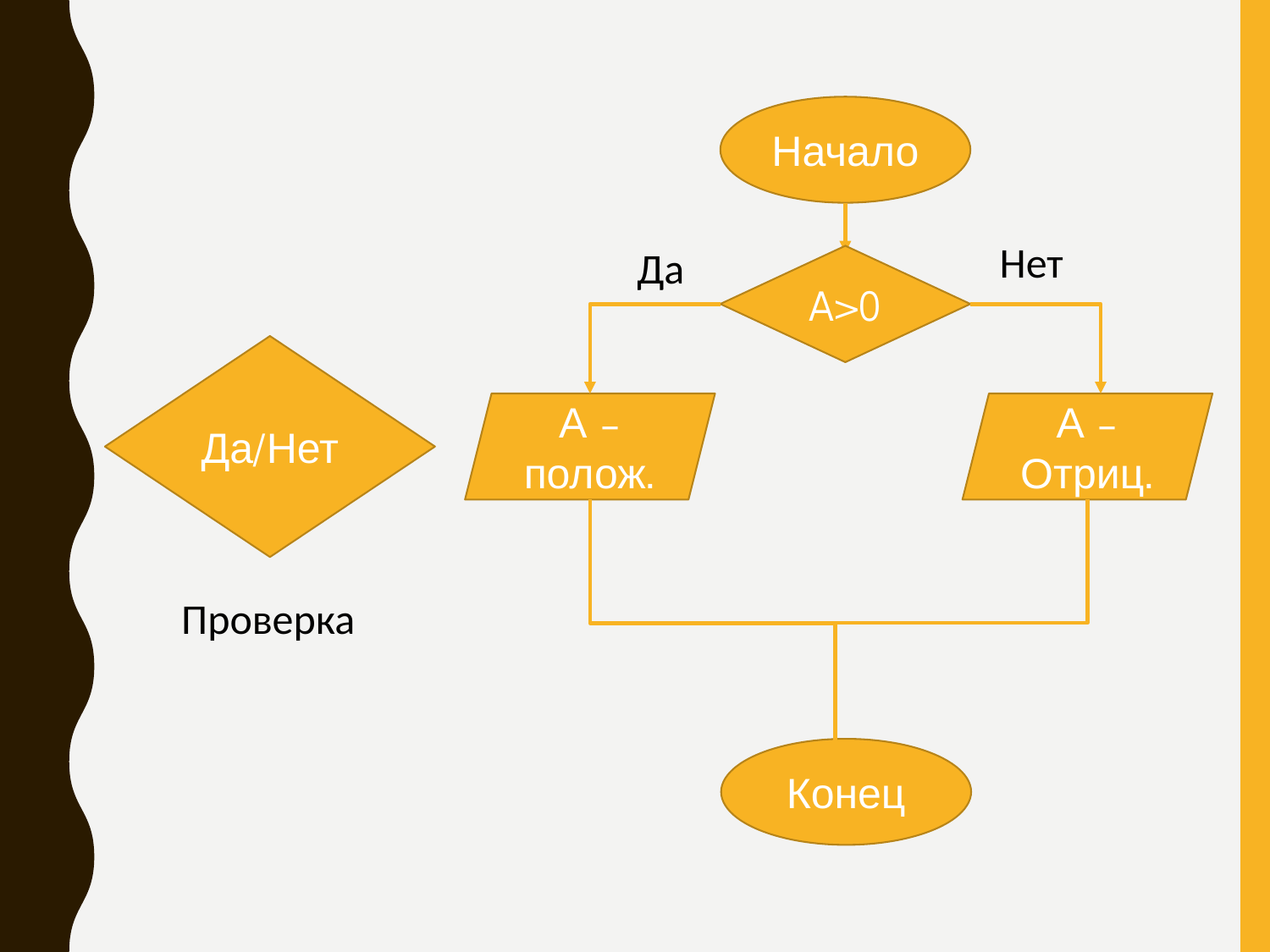

Начало
Нет
Да
A>0
Да/Нет
А – полож.
А – Отриц.
Проверка

Конец